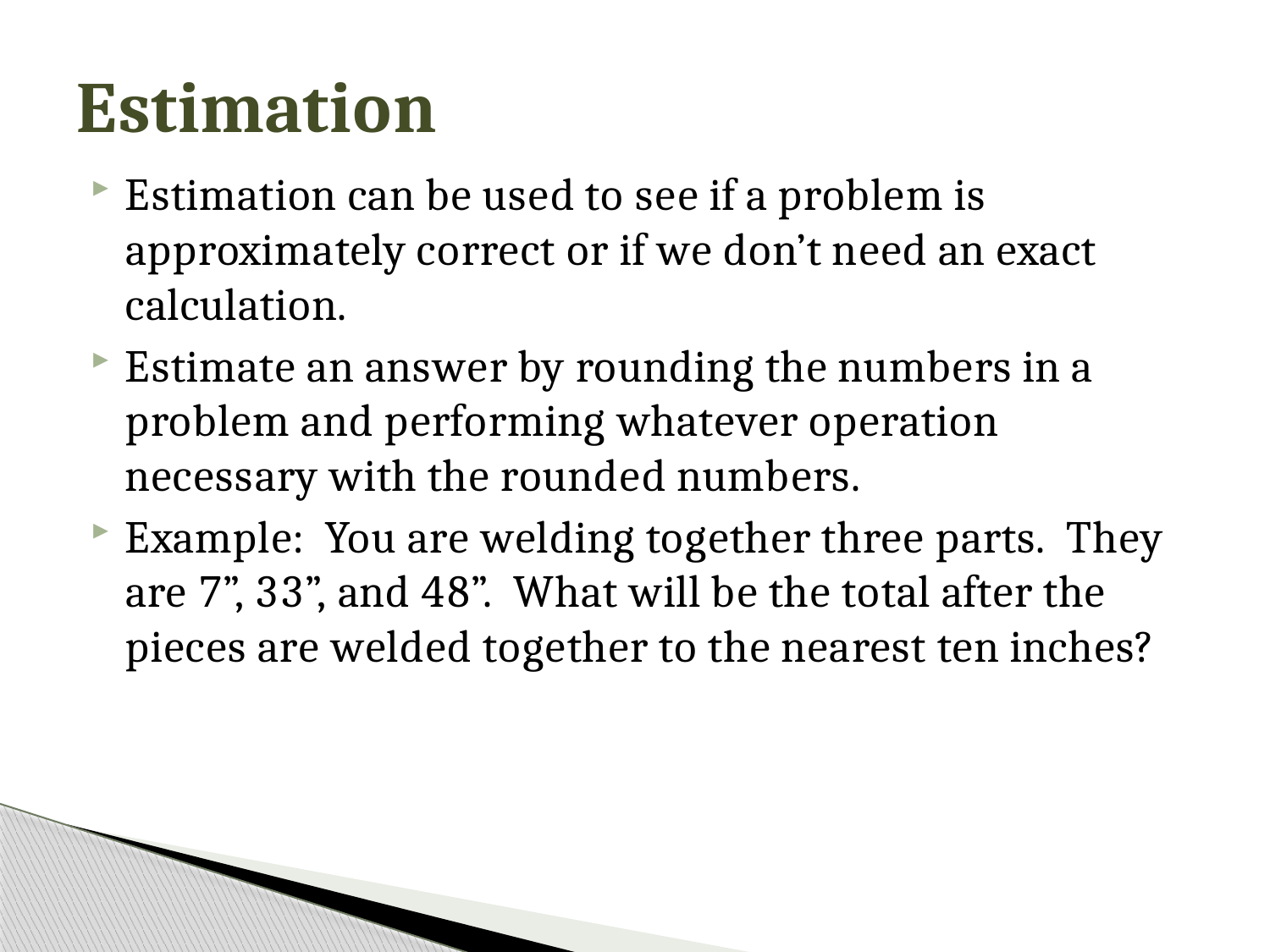

# Estimation
Estimation can be used to see if a problem is approximately correct or if we don’t need an exact calculation.
Estimate an answer by rounding the numbers in a problem and performing whatever operation necessary with the rounded numbers.
Example:  You are welding together three parts.  They are 7”, 33”, and 48”.  What will be the total after the pieces are welded together to the nearest ten inches?